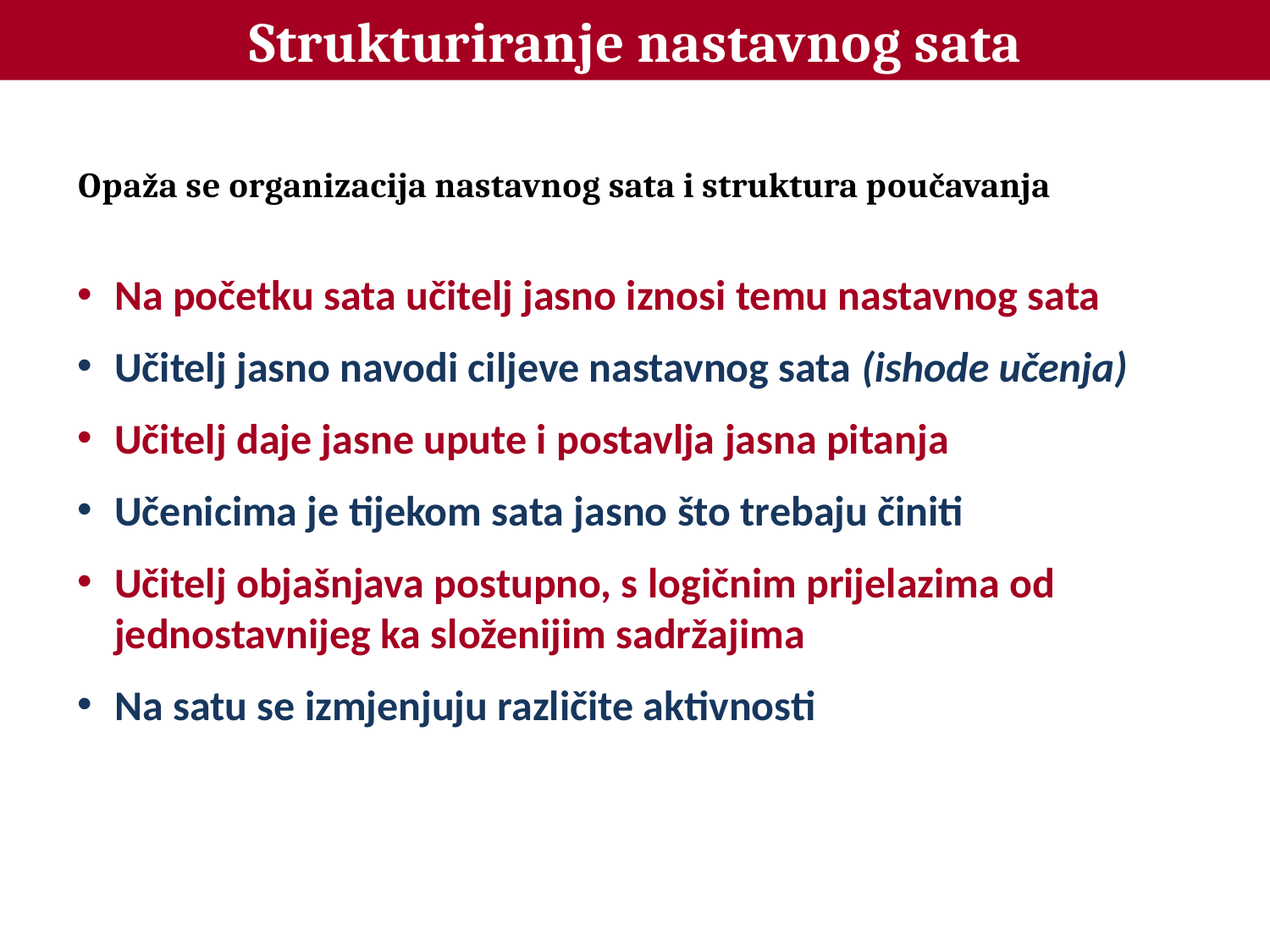

Strukturiranje nastavnog sata
Opaža se organizacija nastavnog sata i struktura poučavanja

Na početku sata učitelj jasno iznosi temu nastavnog sata
Učitelj jasno navodi ciljeve nastavnog sata (ishode učenja)
Učitelj daje jasne upute i postavlja jasna pitanja
Učenicima je tijekom sata jasno što trebaju činiti
Učitelj objašnjava postupno, s logičnim prijelazima od jednostavnijeg ka složenijim sadržajima
Na satu se izmjenjuju različite aktivnosti